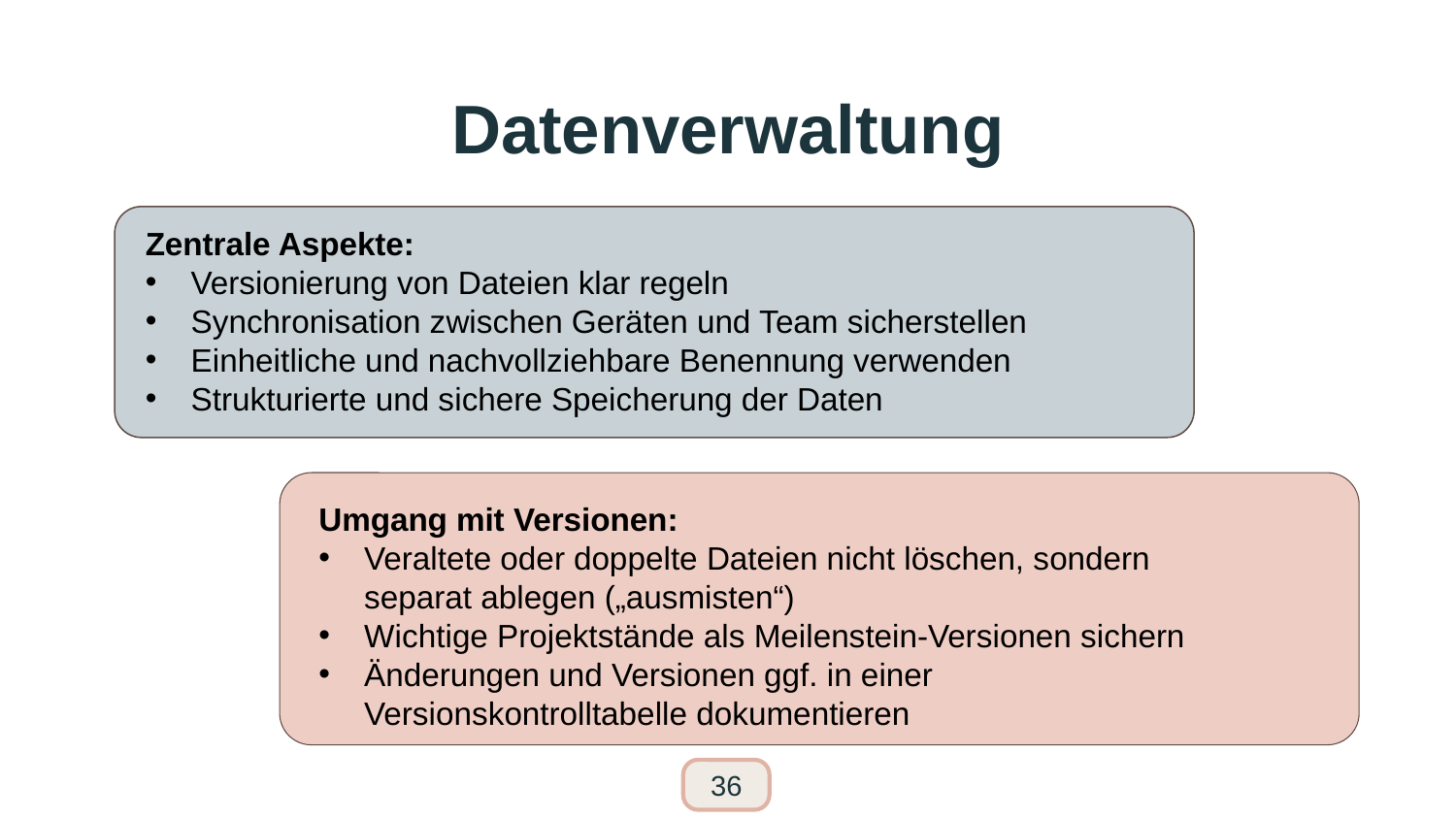

# Datenverwaltung
Zentrale Aspekte:
Versionierung von Dateien klar regeln
Synchronisation zwischen Geräten und Team sicherstellen
Einheitliche und nachvollziehbare Benennung verwenden
Strukturierte und sichere Speicherung der Daten

Umgang mit Versionen:
Veraltete oder doppelte Dateien nicht löschen, sondern separat ablegen („ausmisten“)
Wichtige Projektstände als Meilenstein-Versionen sichern
Änderungen und Versionen ggf. in einer Versionskontrolltabelle dokumentieren